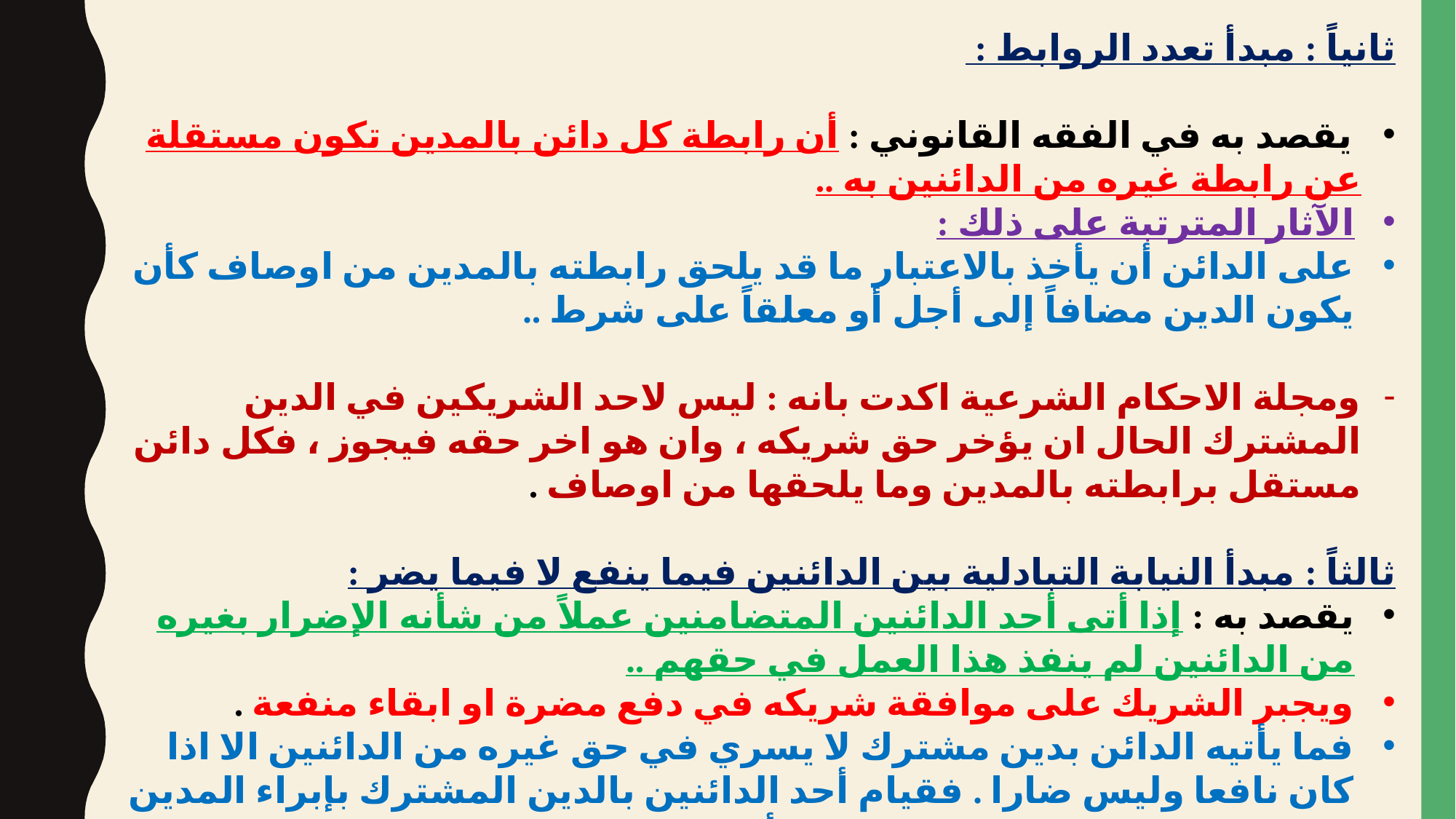

ثانياً : مبدأ تعدد الروابط :

 يقصد به في الفقه القانوني : أن رابطة كل دائن بالمدين تكون مستقلة عن رابطة غيره من الدائنين به ..
الآثار المترتبة على ذلك :
على الدائن أن يأخذ بالاعتبار ما قد يلحق رابطته بالمدين من اوصاف كأن يكون الدين مضافاً إلى أجل أو معلقاً على شرط ..

ومجلة الاحكام الشرعية اكدت بانه : ليس لاحد الشريكين في الدين المشترك الحال ان يؤخر حق شريكه ، وان هو اخر حقه فيجوز ، فكل دائن مستقل برابطته بالمدين وما يلحقها من اوصاف .

ثالثاً : مبدأ النيابة التبادلية بين الدائنين فيما ينفع لا فيما يضر :
يقصد به : إذا أتى أحد الدائنين المتضامنين عملاً من شأنه الإضرار بغيره من الدائنين لم ينفذ هذا العمل في حقهم ..
ويجبر الشريك على موافقة شريكه في دفع مضرة او ابقاء منفعة .
فما يأتيه الدائن بدين مشترك لا يسري في حق غيره من الدائنين الا اذا كان نافعا وليس ضارا . فقيام أحد الدائنين بالدين المشترك بإبراء المدين لا ينفذ في حق غيره من الدائنين لأنه ضار بهم ..
ثم ان ابراء احد الشريكين في الدين المشترك ينفذ في حقه دون حق شريكه .